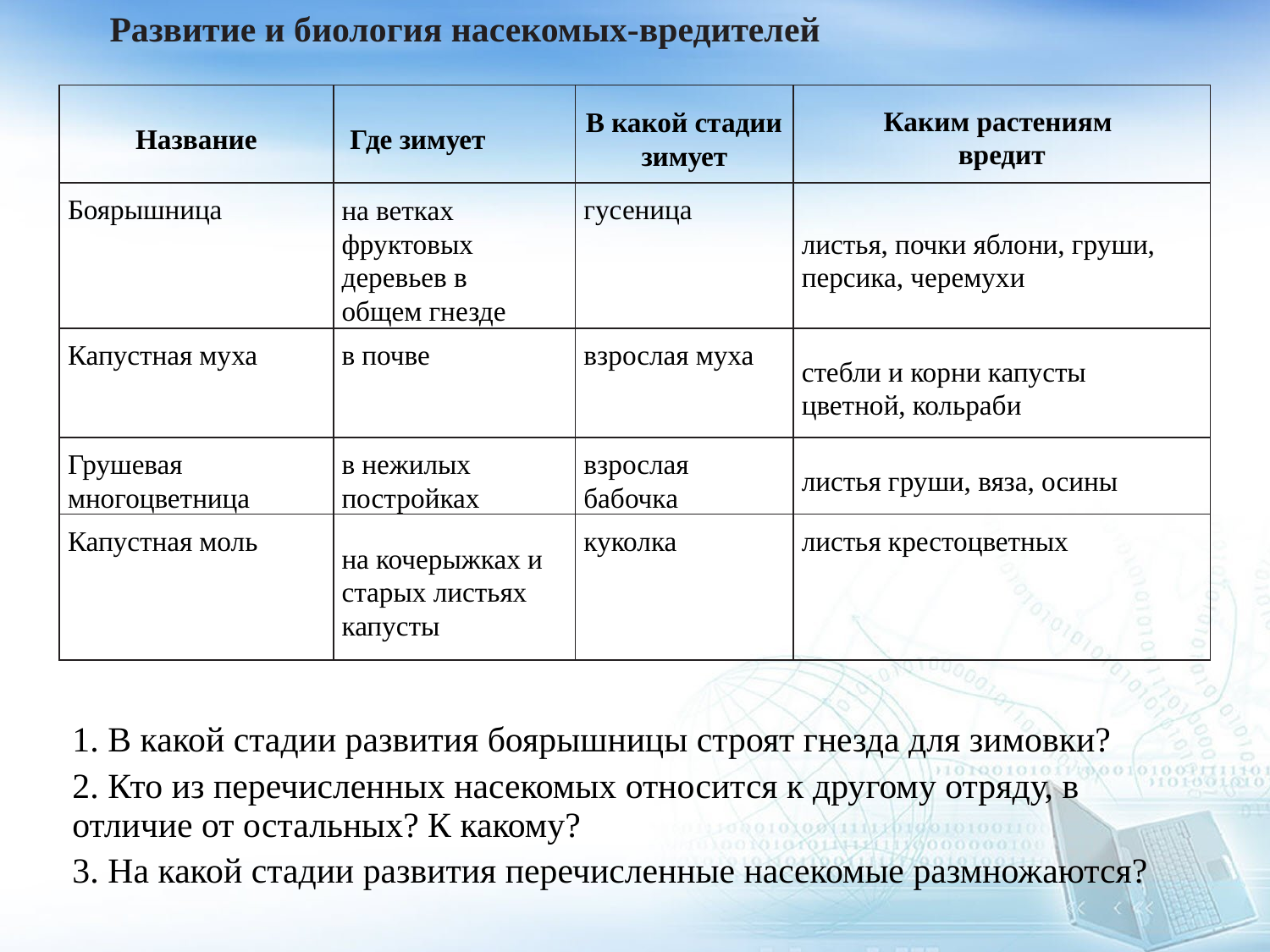

Развитие и биология насекомых-вредителей

| Название | Где зимует | В какой стадии зимует | Каким растениям вредит |
| --- | --- | --- | --- |
| Боярышница | на ветках фруктовых деревьев в общем гнезде | гусеница | листья, почки яблони, груши, персика, черемухи |
| Капустная муха | в почве | взрослая муха | стебли и корни капусты цветной, кольраби |
| Грушевая многоцветница | в нежилых постройках | взрослая бабочка | листья груши, вяза, осины |
| Капустная моль | на кочерыжках и старых листьях капусты | куколка | листья крестоцветных |
#
1. В какой стадии развития боярышницы строят гнезда для зимовки?
2. Кто из перечисленных насекомых относится к другому отряду, в отличие от остальных? К какому?
3. На какой стадии развития перечисленные насекомые размножаются?